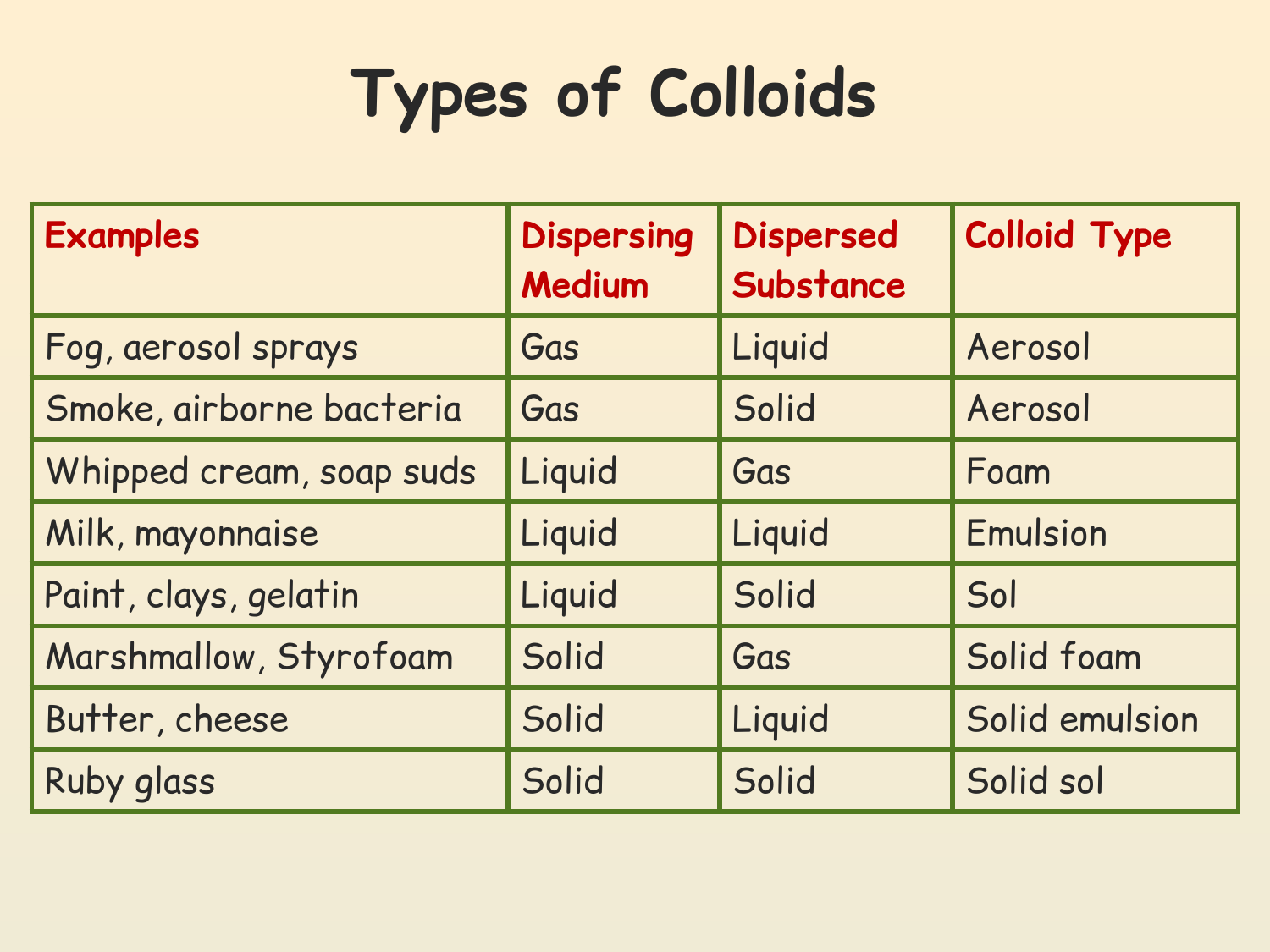

# Types of Colloids
| Examples | Dispersing Medium | Dispersed Substance | Colloid Type |
| --- | --- | --- | --- |
| Fog, aerosol sprays | Gas | Liquid | Aerosol |
| Smoke, airborne bacteria | Gas | Solid | Aerosol |
| Whipped cream, soap suds | Liquid | Gas | Foam |
| Milk, mayonnaise | Liquid | Liquid | Emulsion |
| Paint, clays, gelatin | Liquid | Solid | Sol |
| Marshmallow, Styrofoam | Solid | Gas | Solid foam |
| Butter, cheese | Solid | Liquid | Solid emulsion |
| Ruby glass | Solid | Solid | Solid sol |